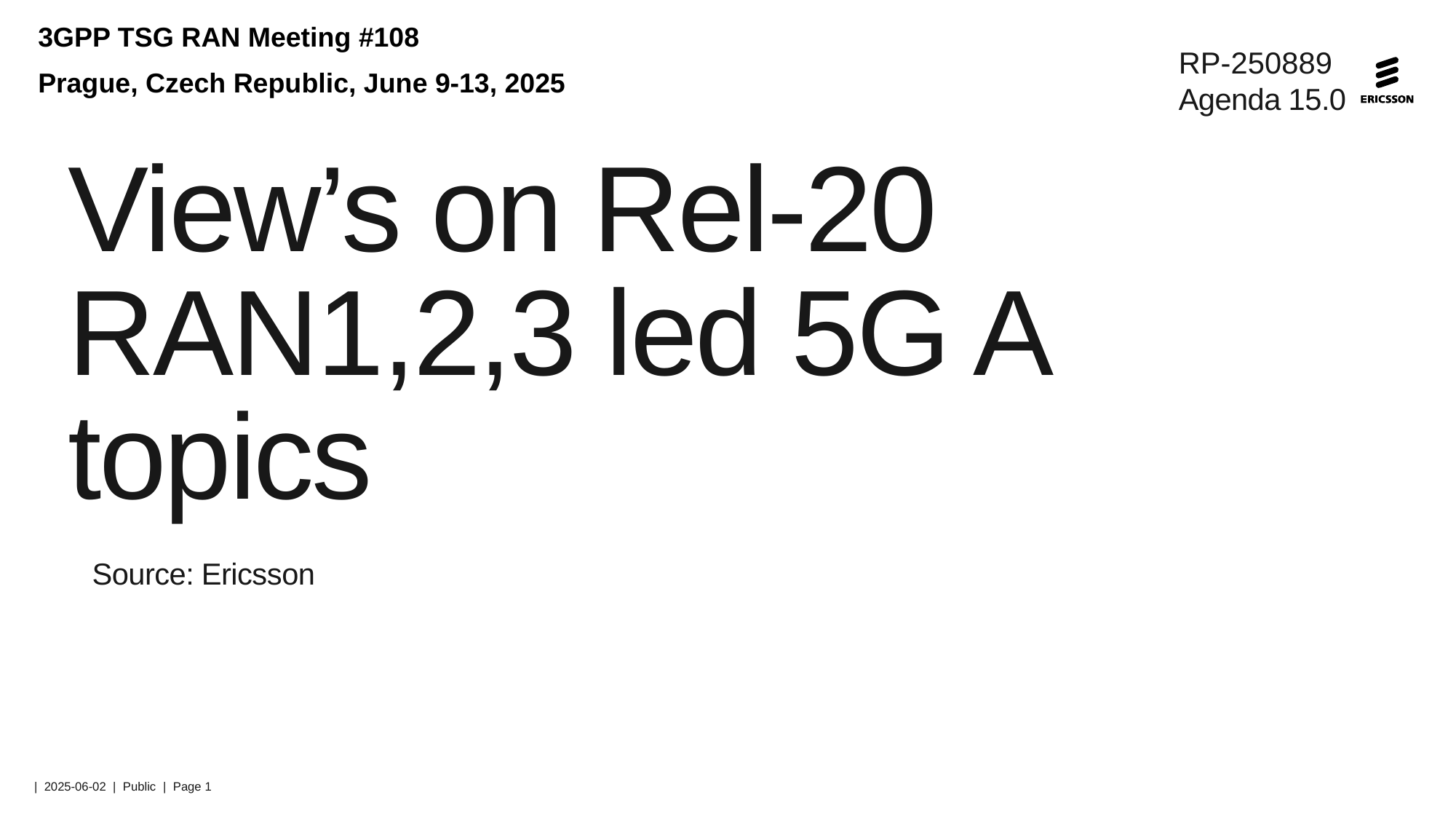

3GPP TSG RAN Meeting #108
Prague, Czech Republic, June 9-13, 2025
RP-250889
Agenda 15.0

# View’s on Rel-20 RAN1,2,3 led 5G A topics
Source: Ericsson